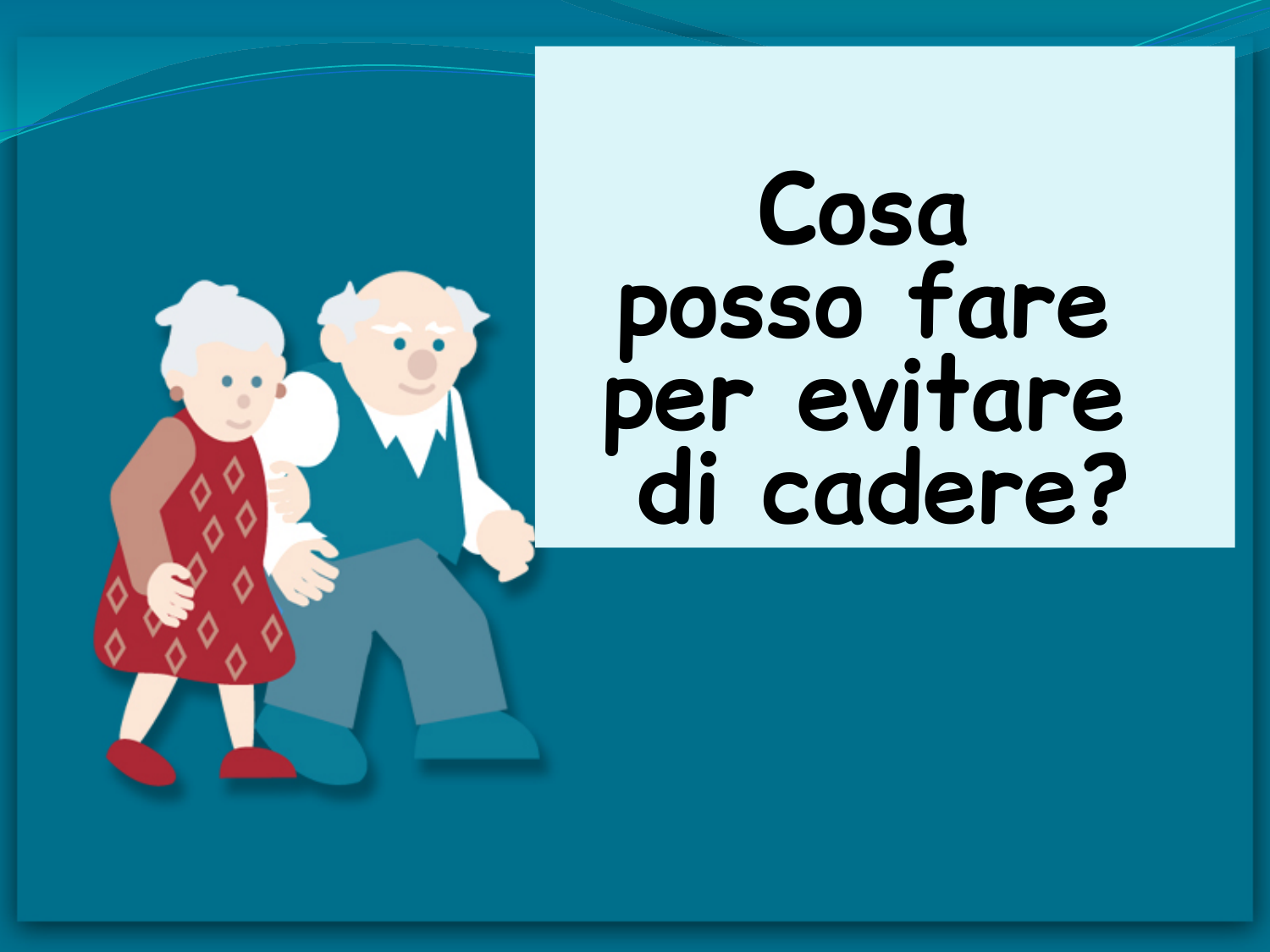

Cosa
posso fare
per evitare
di cadere?